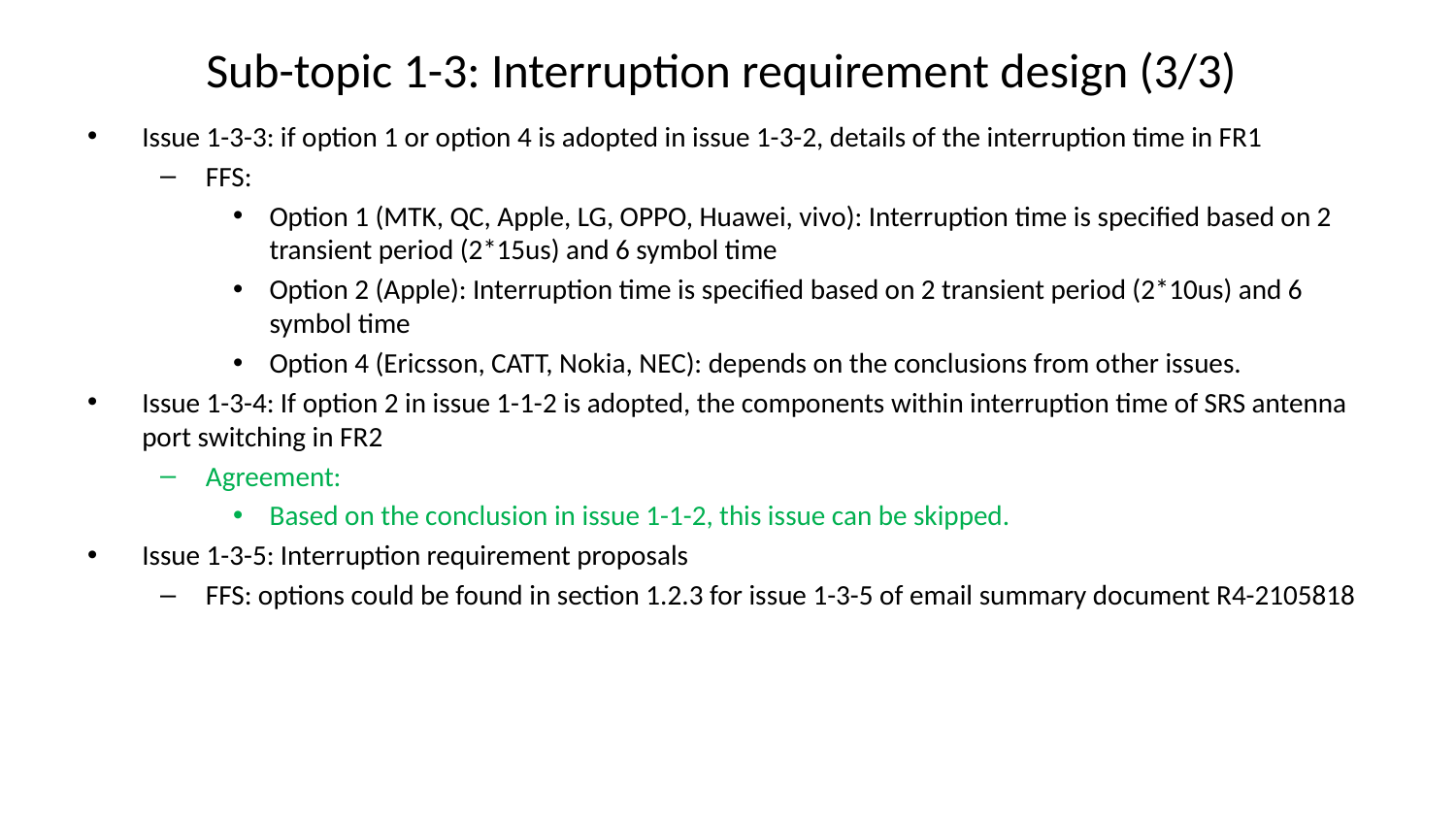

# Sub-topic 1-3: Interruption requirement design (3/3)
Issue 1-3-3: if option 1 or option 4 is adopted in issue 1-3-2, details of the interruption time in FR1
FFS:
Option 1 (MTK, QC, Apple, LG, OPPO, Huawei, vivo): Interruption time is specified based on 2 transient period (2*15us) and 6 symbol time
Option 2 (Apple): Interruption time is specified based on 2 transient period (2*10us) and 6 symbol time
Option 4 (Ericsson, CATT, Nokia, NEC): depends on the conclusions from other issues.
Issue 1-3-4: If option 2 in issue 1-1-2 is adopted, the components within interruption time of SRS antenna port switching in FR2
Agreement:
Based on the conclusion in issue 1-1-2, this issue can be skipped.
Issue 1-3-5: Interruption requirement proposals
FFS: options could be found in section 1.2.3 for issue 1-3-5 of email summary document R4-2105818